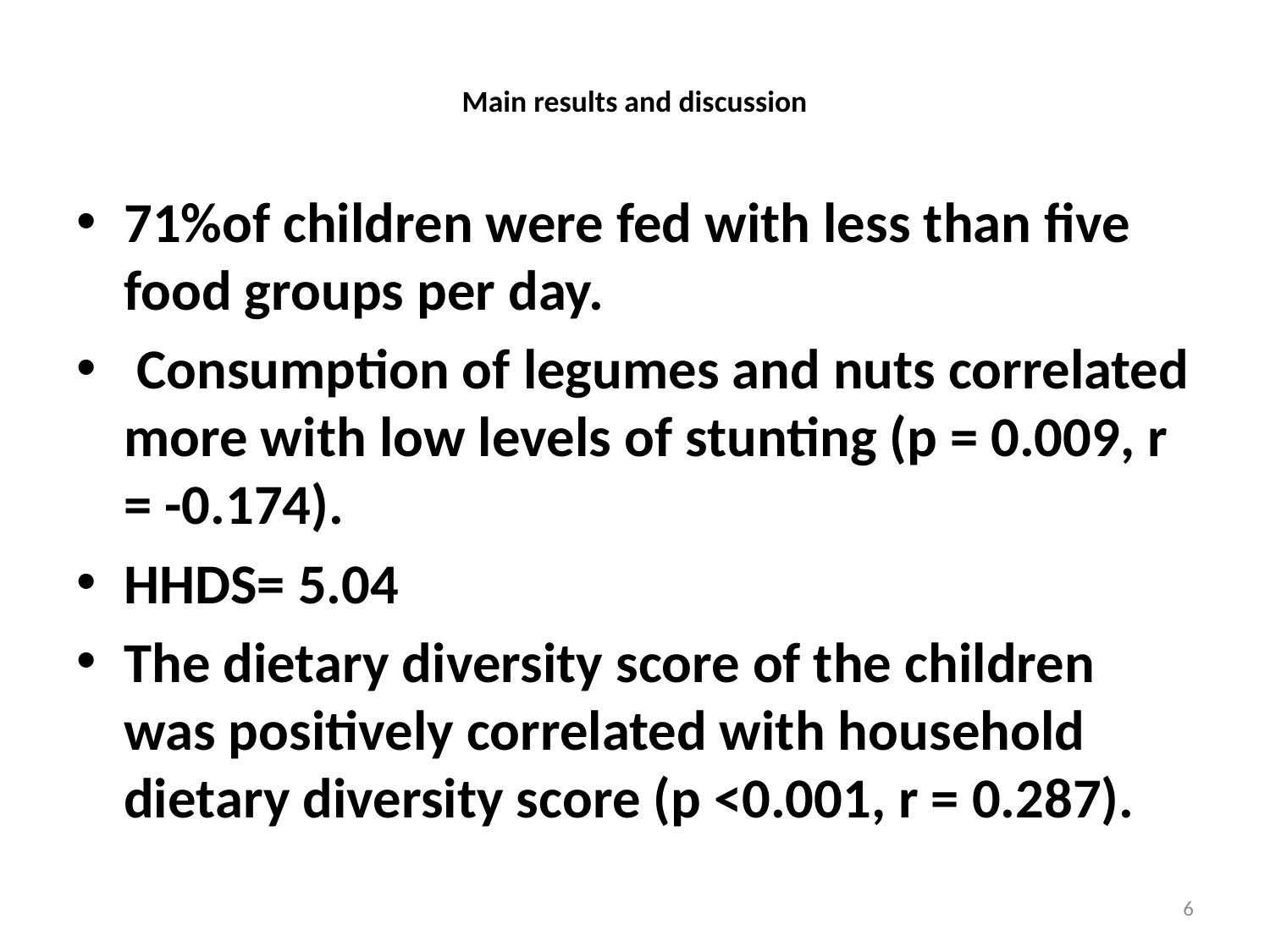

# Main results and discussion
71%of children were fed with less than five food groups per day.
 Consumption of legumes and nuts correlated more with low levels of stunting (p = 0.009, r = -0.174).
HHDS= 5.04
The dietary diversity score of the children was positively correlated with household dietary diversity score (p <0.001, r = 0.287).
6